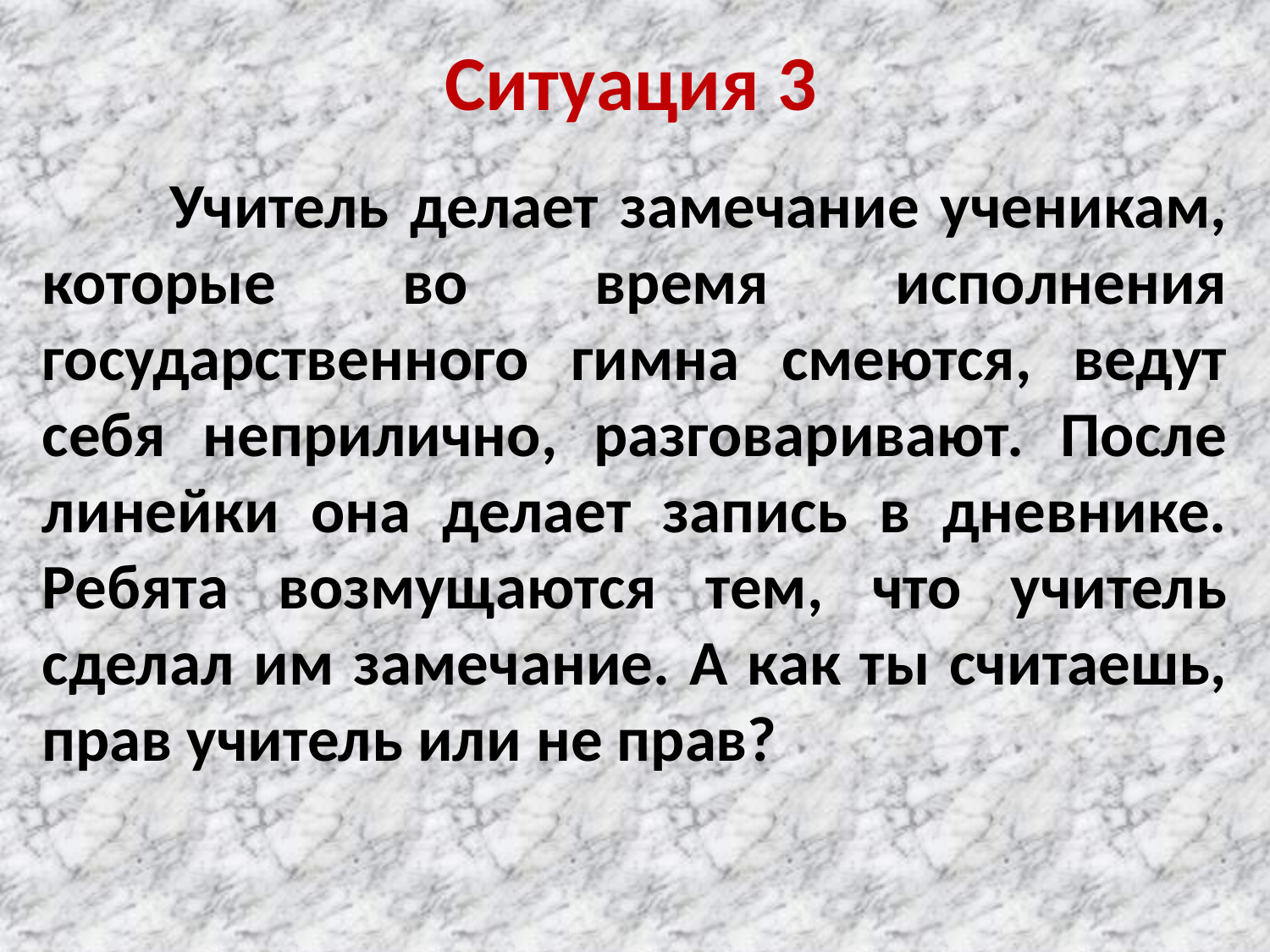

# Ситуация 3
      Учитель делает замечание ученикам, которые во время исполнения государственного гимна смеются, ведут себя неприлично, разговаривают. После линейки она делает запись в дневнике. Ребята возмущаются тем, что учитель сделал им замечание. А как ты считаешь, прав учитель или не прав?